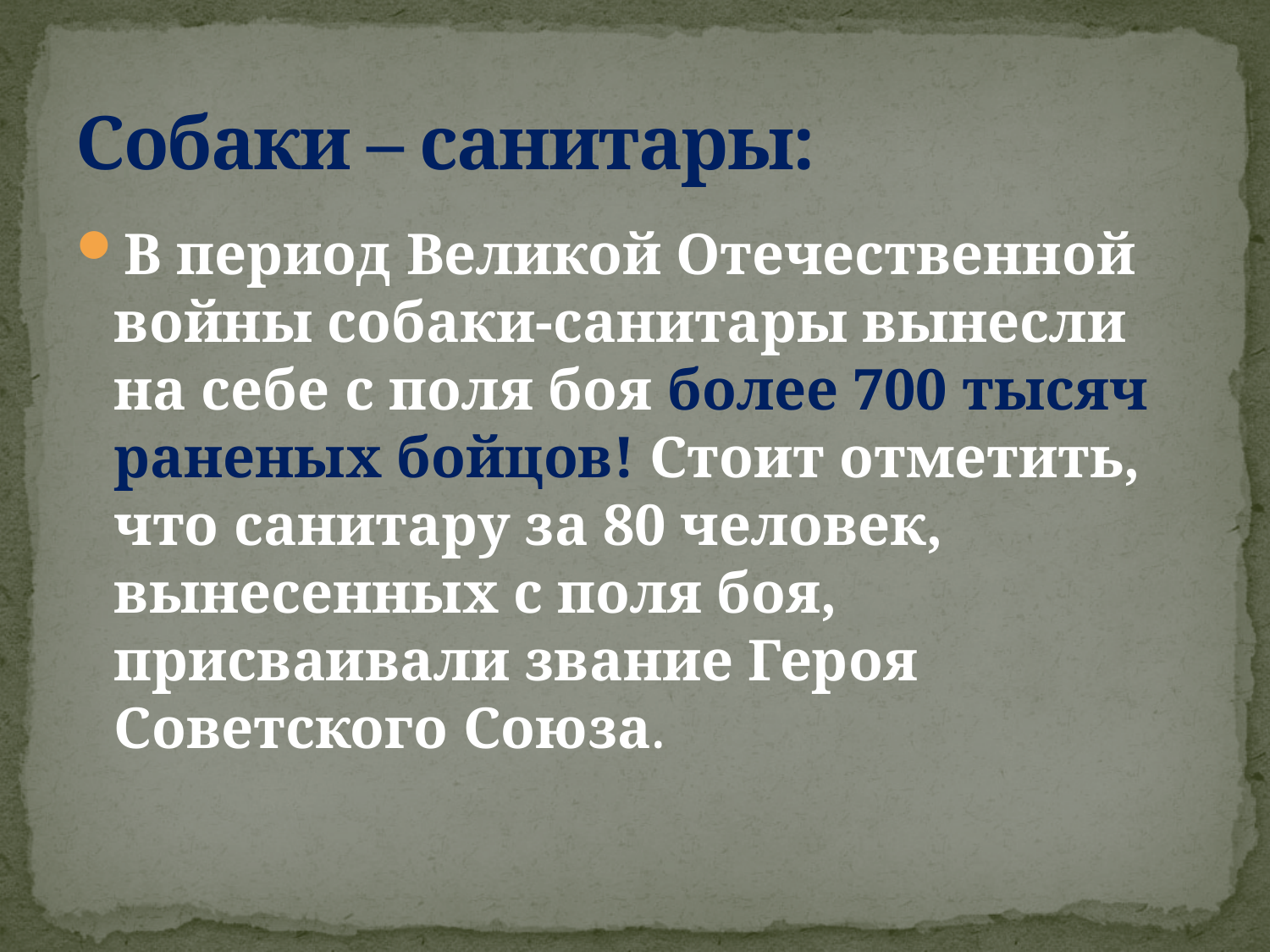

# Собаки – санитары:
В период Великой Отечественной войны собаки-санитары вынесли на себе с поля боя более 700 тысяч раненых бойцов! Стоит отметить, что санитару за 80 человек, вынесенных с поля боя, присваивали звание Героя Советского Союза.